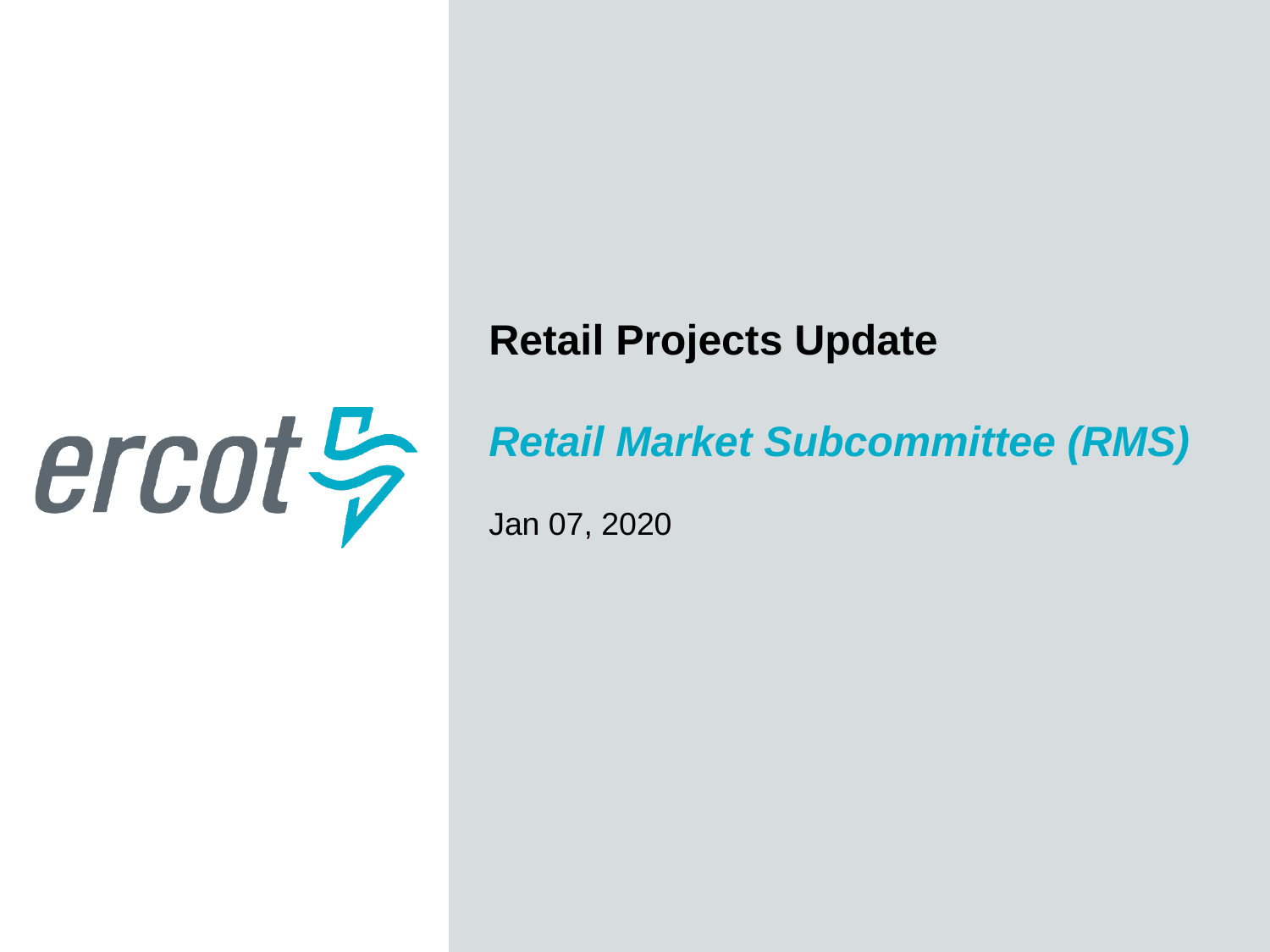

Retail Projects Update

Retail Market Subcommittee (RMS)

Jan 07, 2020